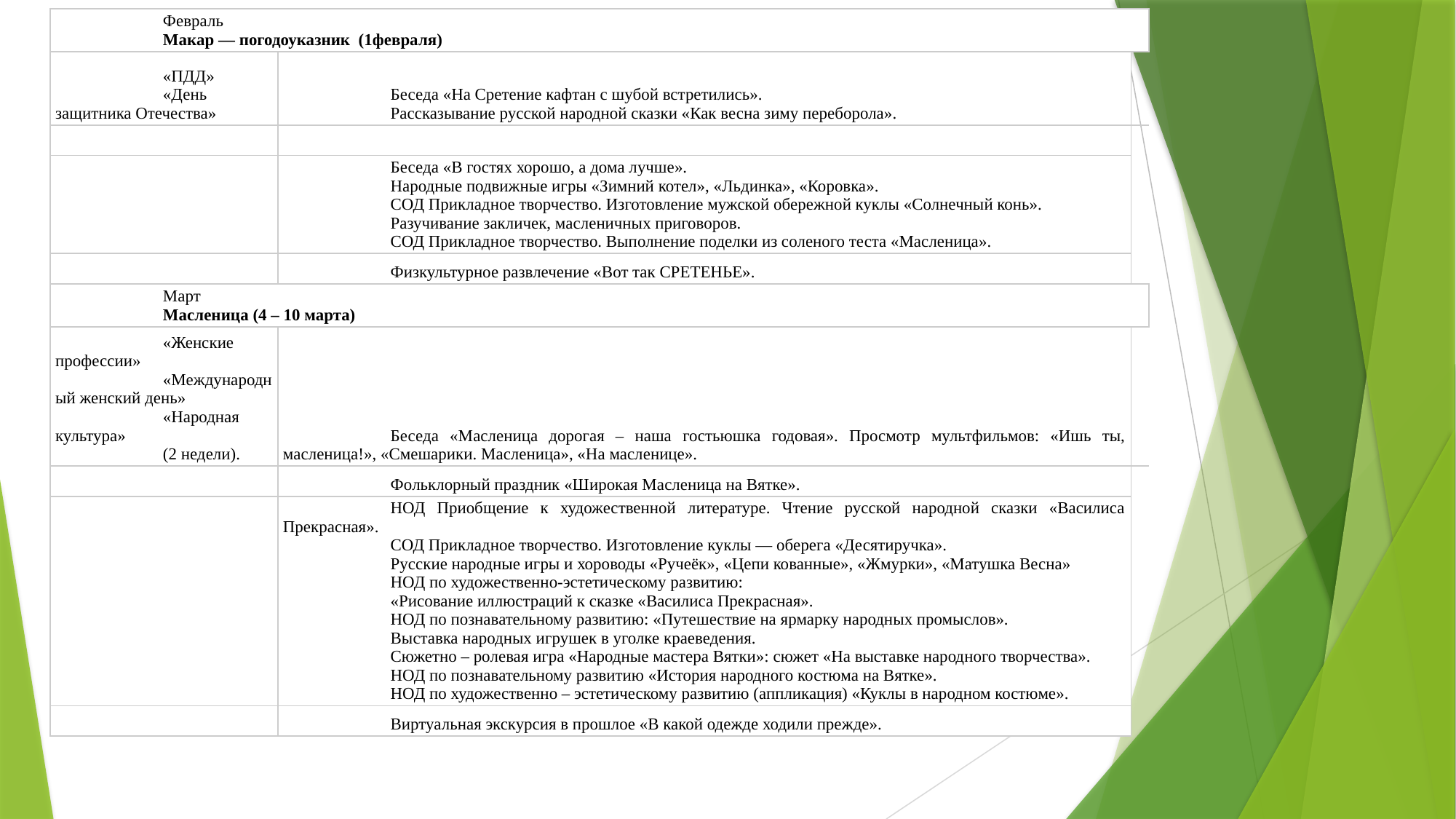

| Февраль Макар — погодоуказник  (1февраля) |  |  |
| --- | --- | --- |
| «ПДД» «День защитника Отечества» | Беседа «На Сретение кафтан с шубой встретились». Рассказывание русской народной сказки «Как весна зиму переборола». |  |
|  |  |  |
|  | Беседа «В гостях хорошо, а дома лучше». Народные подвижные игры «Зимний котел», «Льдинка», «Коровка».  СОД Прикладное творчество. Изготовление мужской обережной куклы «Солнечный конь». Разучивание закличек, масленичных приговоров. СОД Прикладное творчество. Выполнение поделки из соленого теста «Масленица». |  |
|  | Физкультурное развлечение «Вот так СРЕТЕНЬЕ». |  |
| Март Масленица (4 – 10 марта) |  |  |
| «Женские профессии» «Международный женский день» «Народная культура»  (2 недели). | Беседа «Масленица дорогая – наша гостьюшка годовая». Просмотр мультфильмов: «Ишь ты, масленица!», «Смешарики. Масленица», «На масленице». |  |
|  | Фольклорный праздник «Широкая Масленица на Вятке». |  |
|  | НОД Приобщение к художественной литературе. Чтение русской народной сказки «Василиса Прекрасная». СОД Прикладное творчество. Изготовление куклы — оберега «Десятиручка».  Русские народные игры и хороводы «Ручеёк», «Цепи кованные», «Жмурки», «Матушка Весна»  НОД по художественно-эстетическому развитию: «Рисование иллюстраций к сказке «Василиса Прекрасная». НОД по познавательному развитию: «Путешествие на ярмарку народных промыслов».  Выставка народных игрушек в уголке краеведения.  Сюжетно – ролевая игра «Народные мастера Вятки»: сюжет «На выставке народного творчества».  НОД по познавательному развитию «История народного костюма на Вятке».  НОД по художественно – эстетическому развитию (аппликация) «Куклы в народном костюме». |  |
|  | Виртуальная экскурсия в прошлое «В какой одежде ходили прежде». |  |